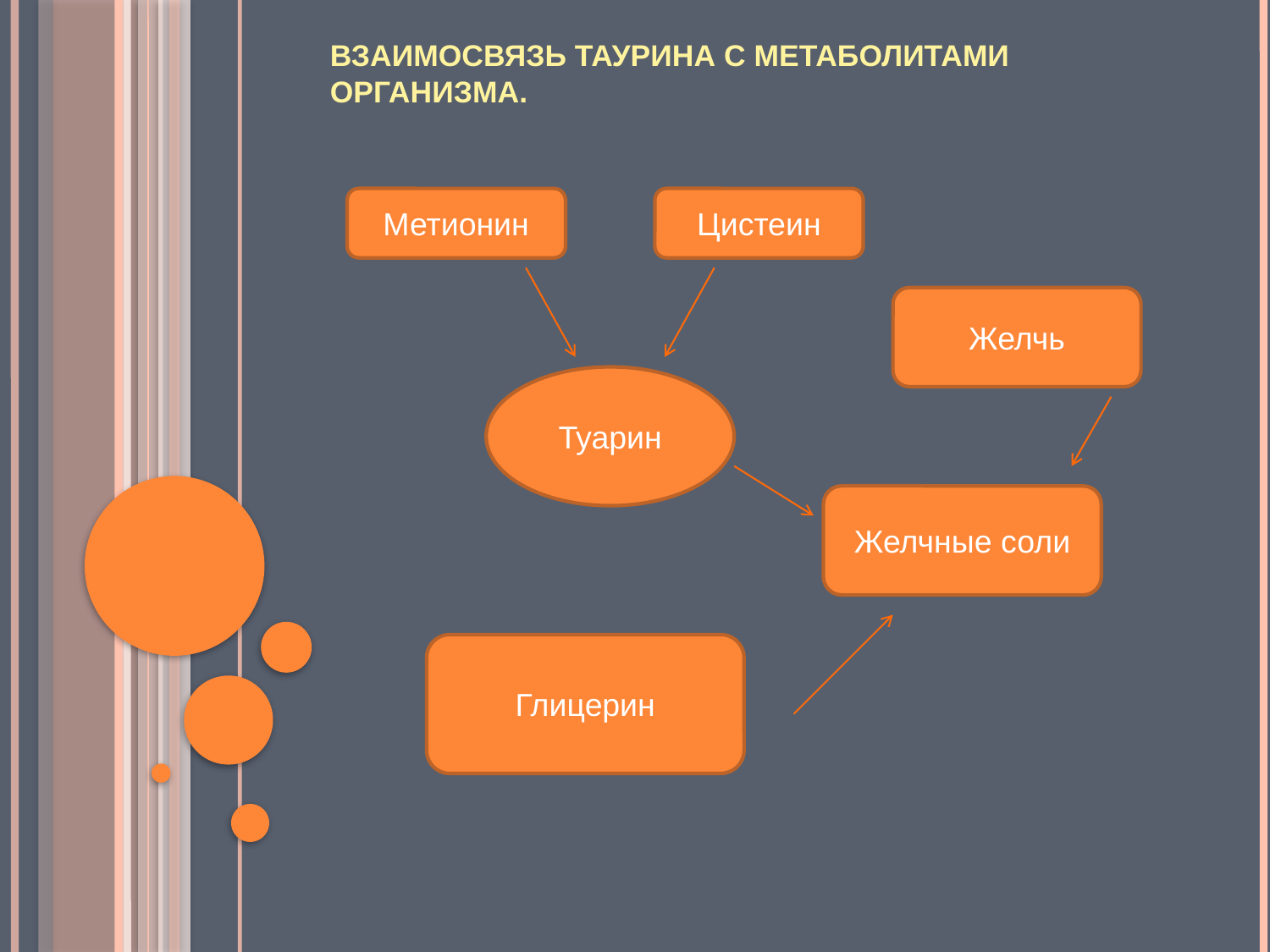

# Взаимосвязь таурина с метаболитами организма.
Метионин
Цистеин
Желчь
Туарин

Желчные соли
Глицерин